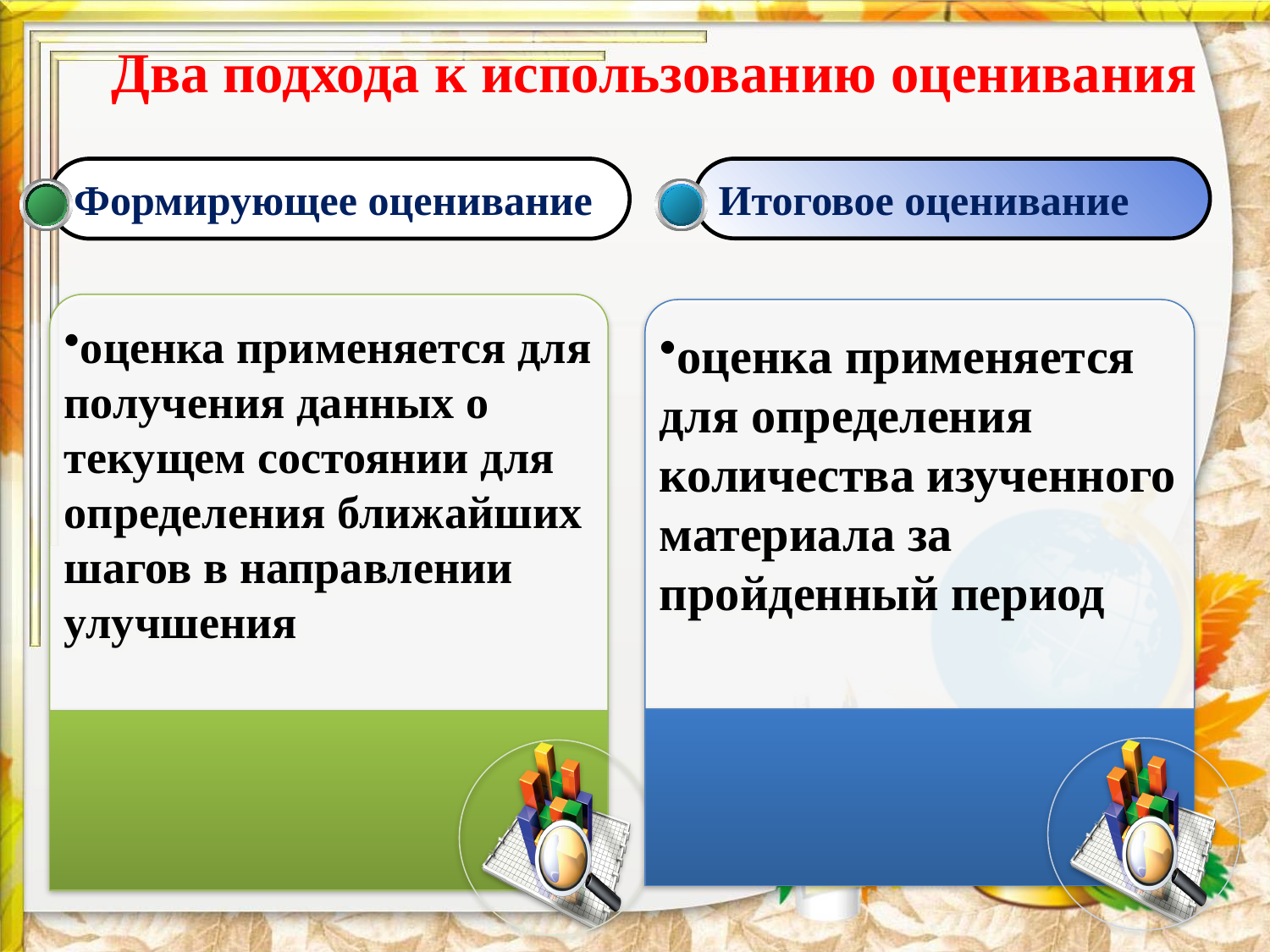

Два подхода к использованию оценивания
Формирующее оценивание
Итоговое оценивание

оценка применяется для получения данных о текущем состоянии для определения ближайших шагов в направлении улучшения

оценка применяется для определения количества изученного материала за пройденный период